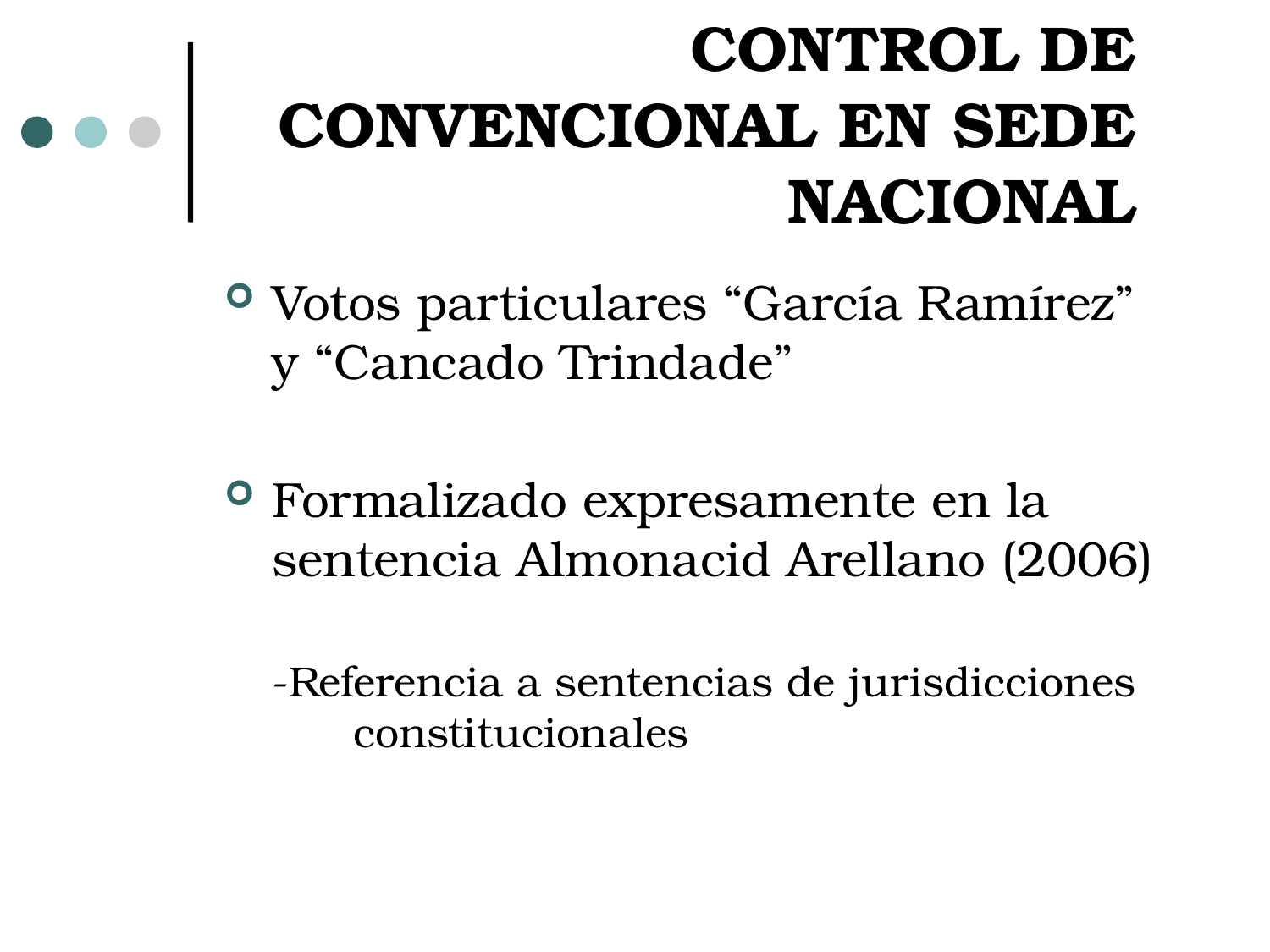

# CONTROL DE CONVENCIONAL EN SEDE NACIONAL
Votos particulares “García Ramírez” y “Cancado Trindade”

Formalizado expresamente en la sentencia Almonacid Arellano (2006)

	-Referencia a sentencias de jurisdicciones         constitucionales